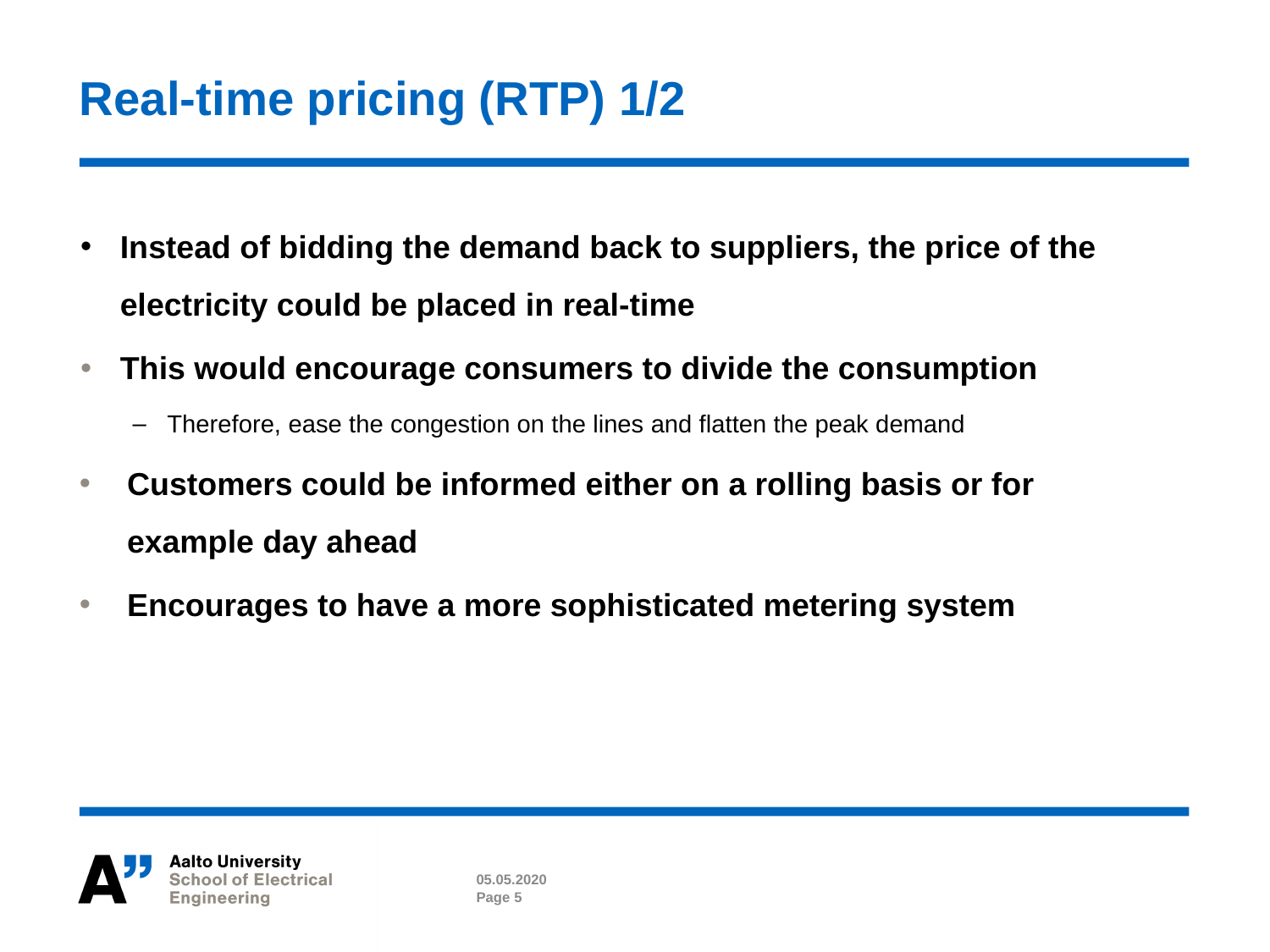

# Real-time pricing (RTP) 1/2
Instead of bidding the demand back to suppliers, the price of the electricity could be placed in real-time
This would encourage consumers to divide the consumption
Therefore, ease the congestion on the lines and flatten the peak demand
Customers could be informed either on a rolling basis or for example day ahead
Encourages to have a more sophisticated metering system

05.05.2020
Page 5